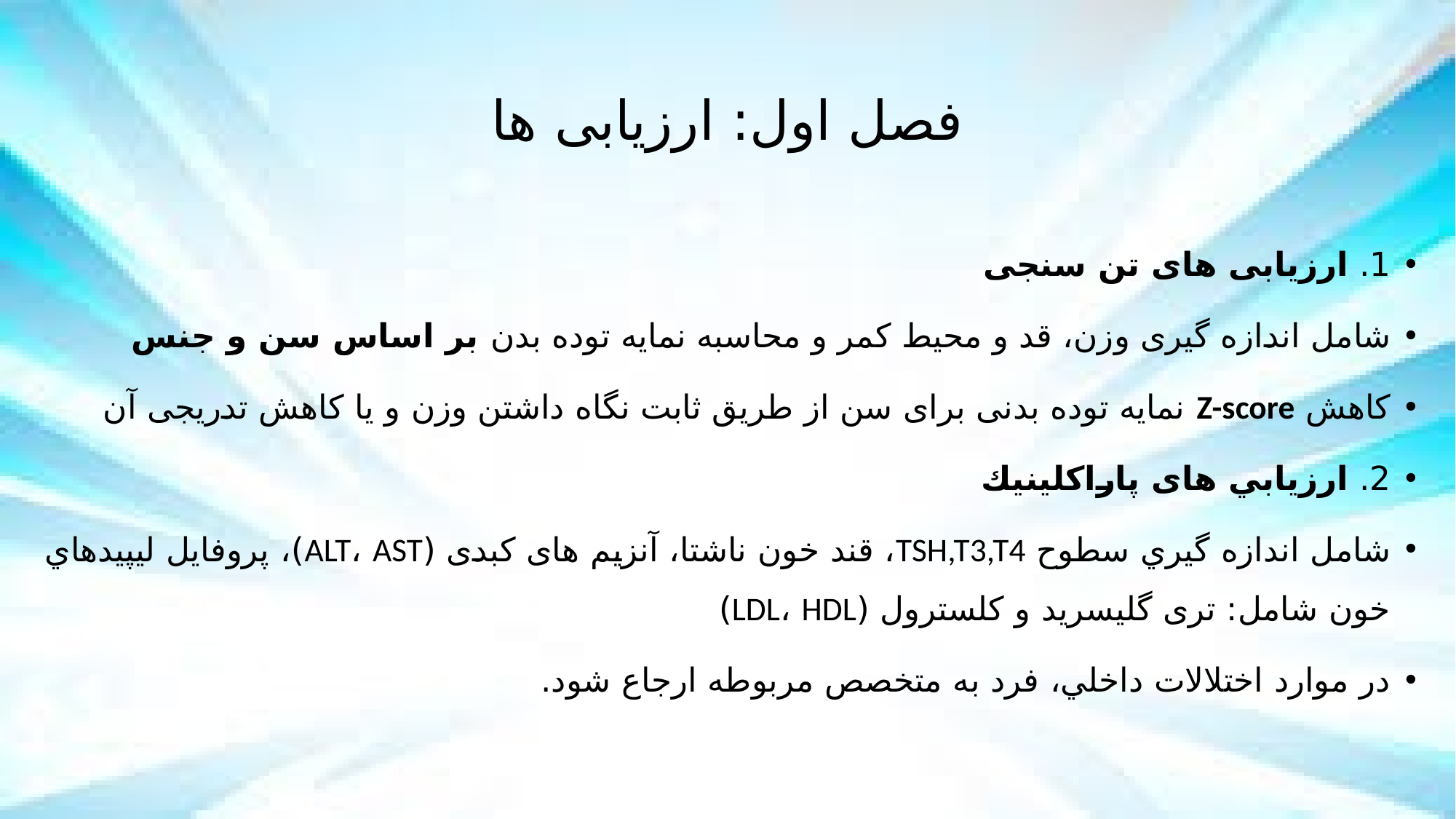

# فصل اول: ارزیابی ها
1. ارزیابی های تن سنجی
شامل اندازه گیری وزن، قد و محيط كمر و محاسبه نمایه توده بدن بر اساس سن و جنس
کاهش Z-score نمایه توده بدنی برای سن از طریق ثابت نگاه داشتن وزن و یا کاهش تدریجی آن
2. ارزيابي های پاراكلينيك
شامل اندازه گيري سطوح TSH,T3,T4، قند خون ناشتا، آنزیم های کبدی (ALT، AST)، پروفايل ليپيدهاي خون شامل: تری گلیسرید و کلسترول (LDL، HDL)
در موارد اختلالات داخلي، فرد به متخصص مربوطه ارجاع شود.